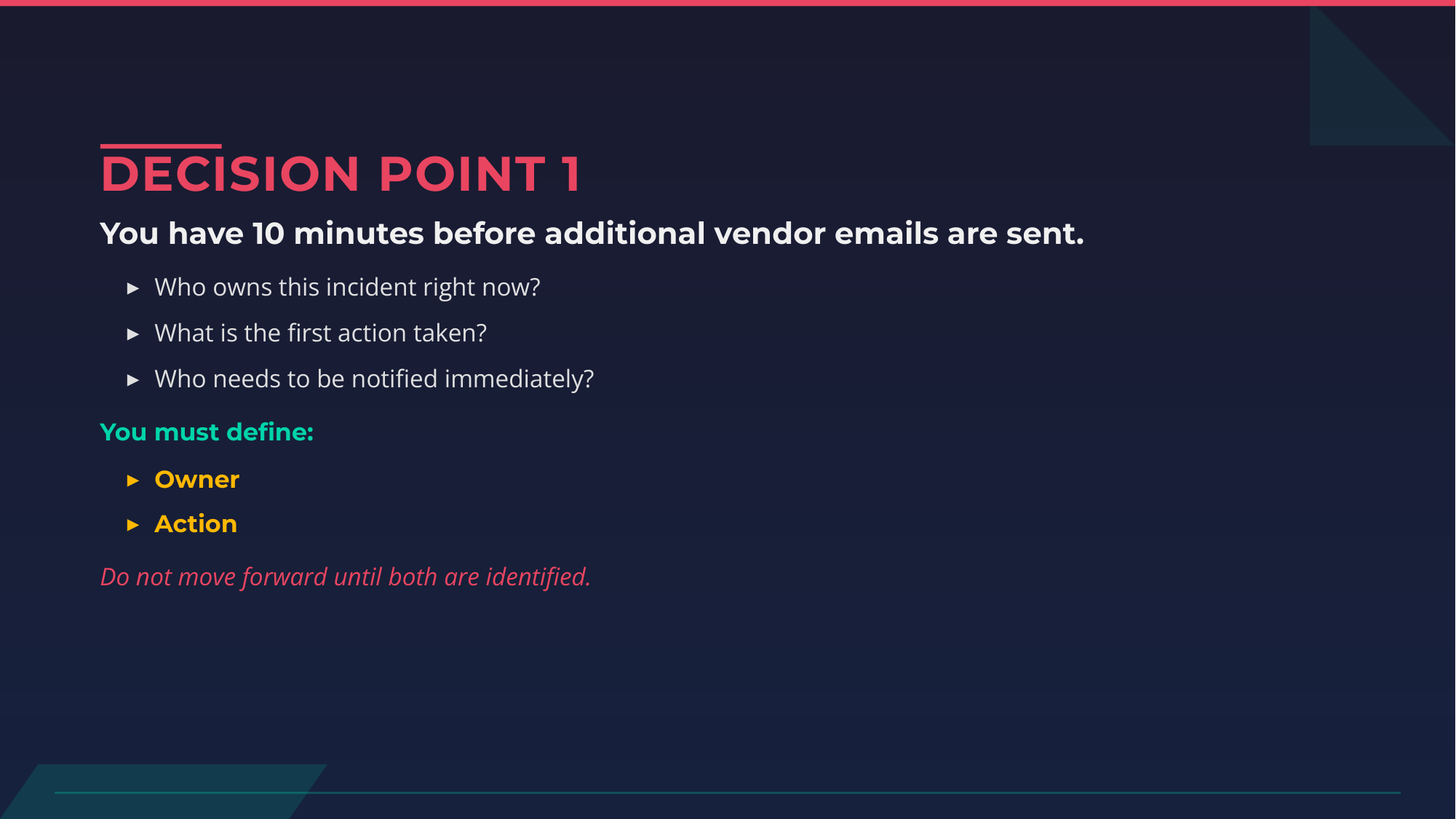

# DECISION POINT 1

You have 10 minutes before additional vendor emails are sent.
Who owns this incident right now?
What is the first action taken?
Who needs to be notified immediately?
You must define:
Owner
Action
Do not move forward until both are identified.